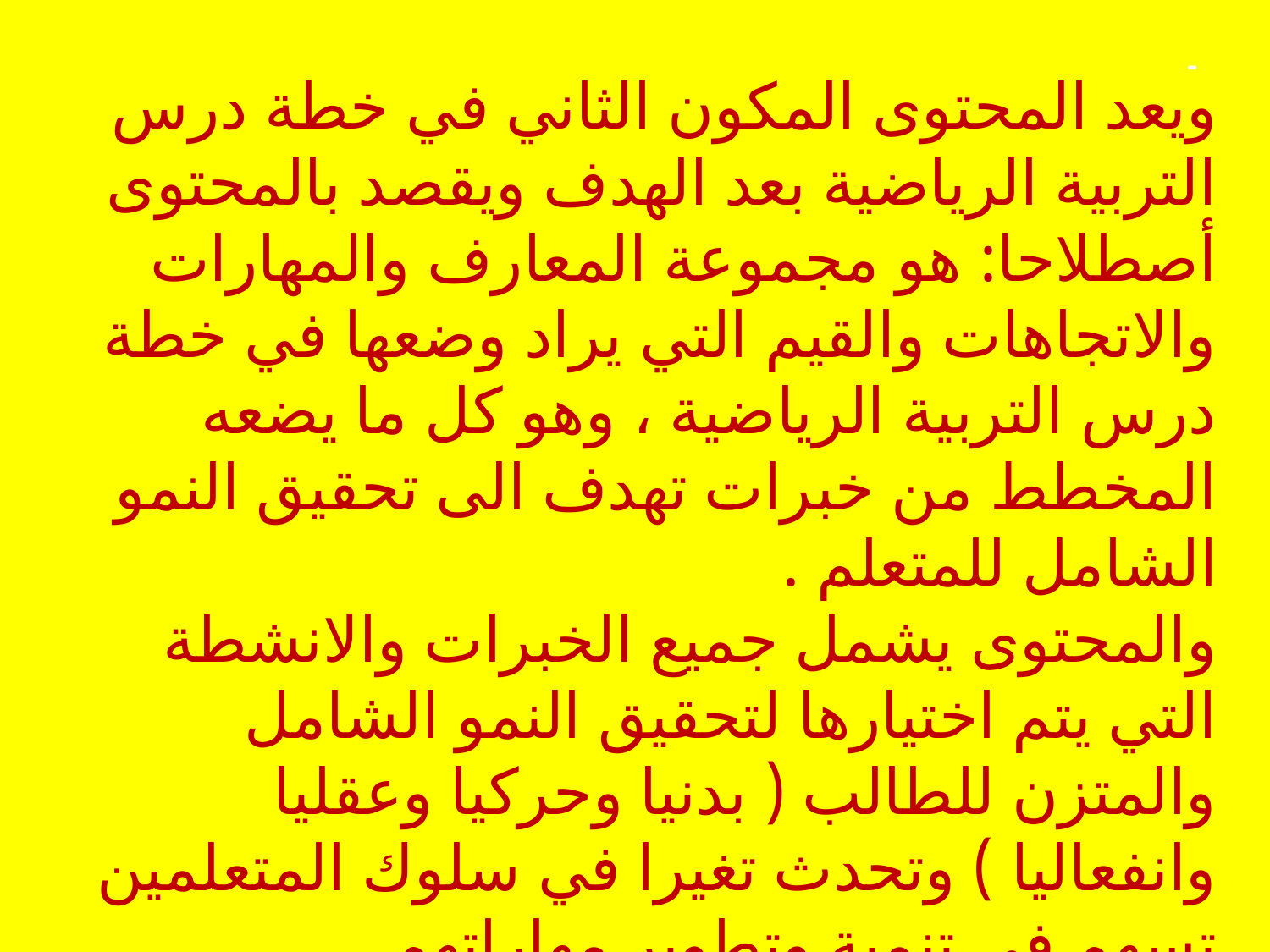

-

ويعد المحتوى المكون الثاني في خطة درس التربية الرياضية بعد الهدف ويقصد بالمحتوى أصطلاحا: هو مجموعة المعارف والمهارات والاتجاهات والقيم التي يراد وضعها في خطة درس التربية الرياضية ، وهو كل ما يضعه المخطط من خبرات تهدف الى تحقيق النمو الشامل للمتعلم .
والمحتوى يشمل جميع الخبرات والانشطة التي يتم اختيارها لتحقيق النمو الشامل والمتزن للطالب ( بدنيا وحركيا وعقليا وانفعاليا ) وتحدث تغيرا في سلوك المتعلمين تسهم في تنمية وتطوير مهاراتهم وقدراتهم ،ويتوقف شكل المحتوى على امرين :-